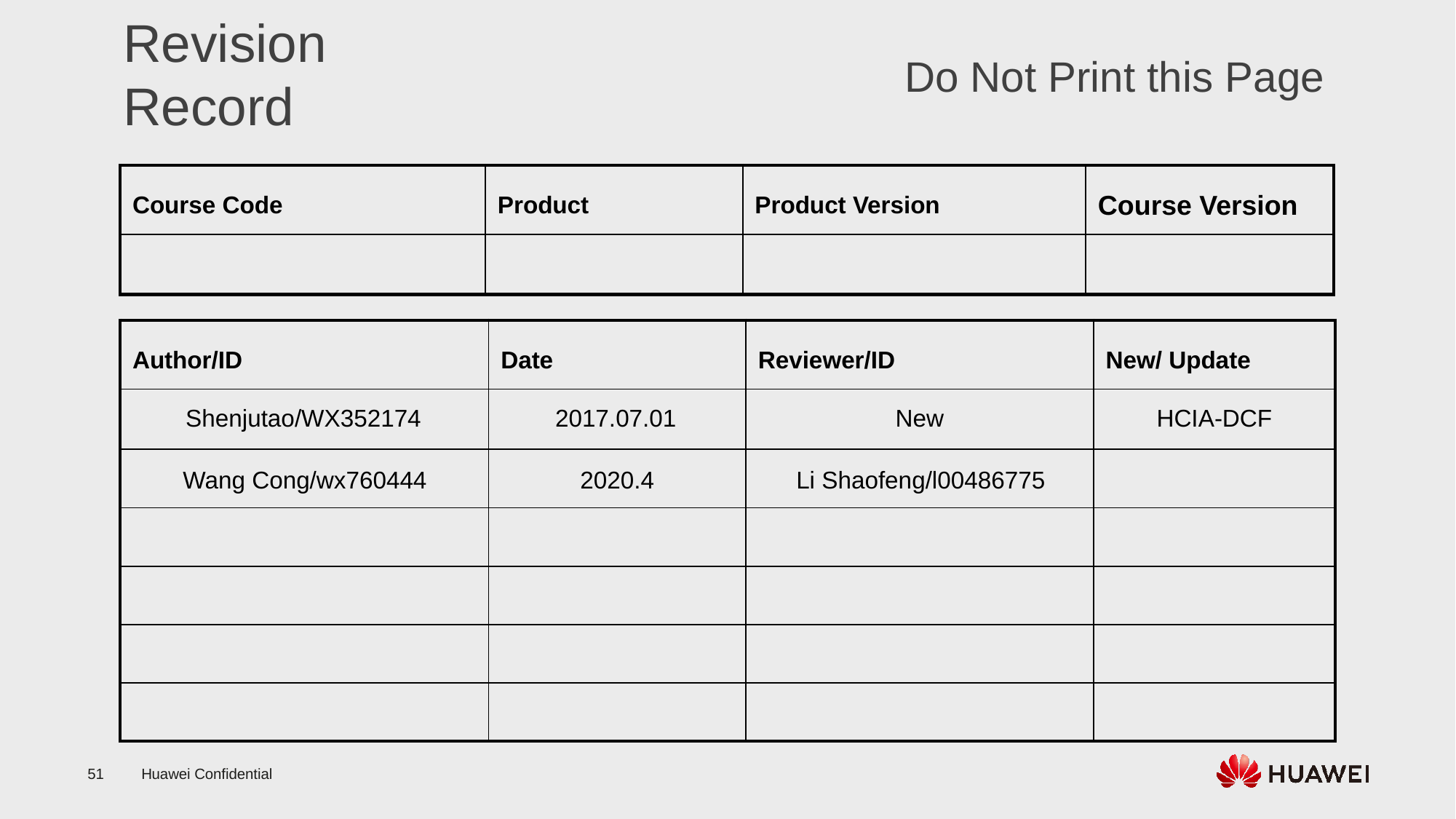

Shenjutao/WX352174
2017.07.01
New
HCIA-DCF
Wang Cong/wx760444
2020.4
Li Shaofeng/l00486775